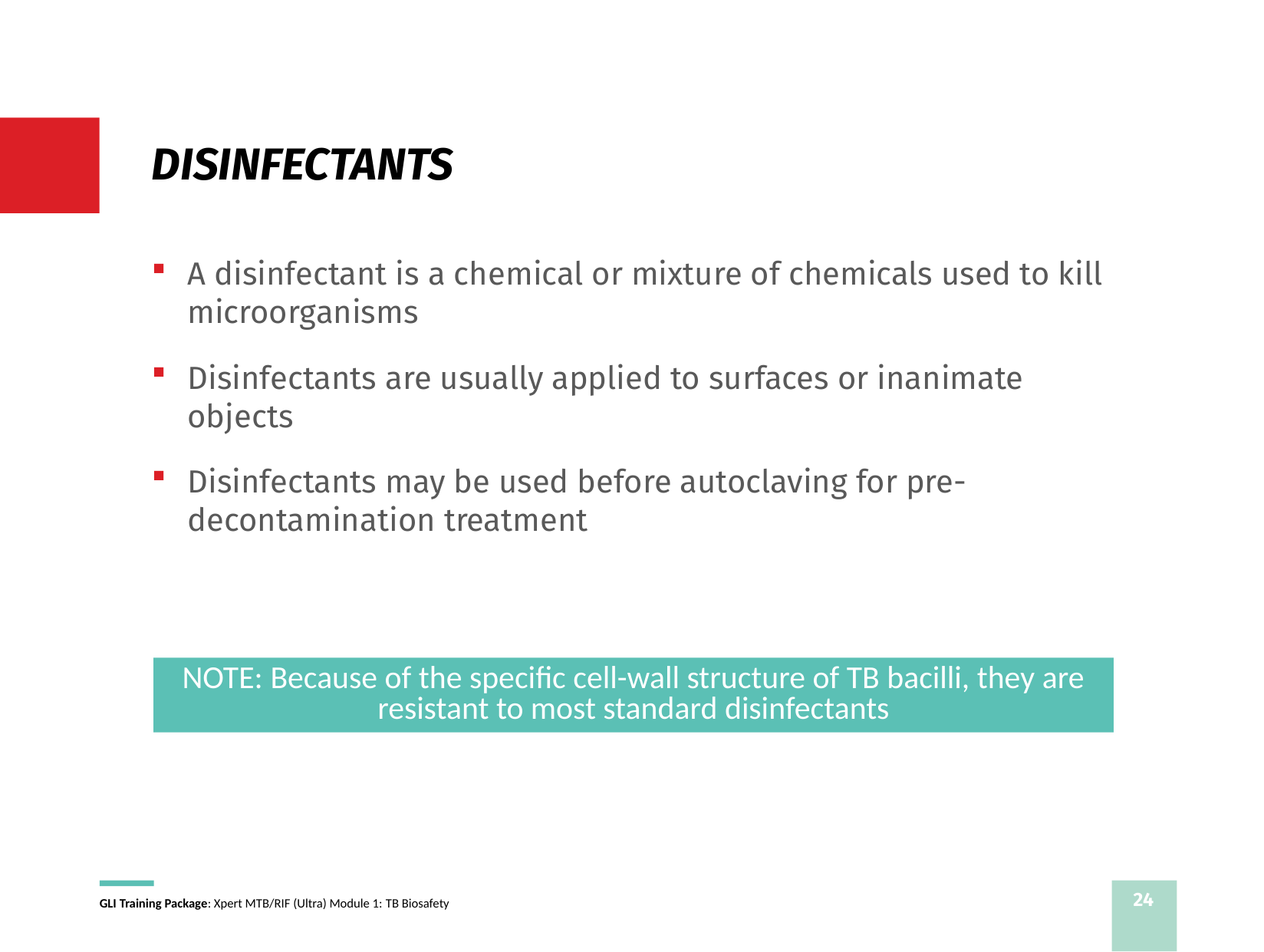

# DISINFECTANTS
A disinfectant is a chemical or mixture of chemicals used to kill microorganisms
Disinfectants are usually applied to surfaces or inanimate objects
Disinfectants may be used before autoclaving for pre-decontamination treatment

NOTE: Because of the specific cell-wall structure of TB bacilli, they are resistant to most standard disinfectants